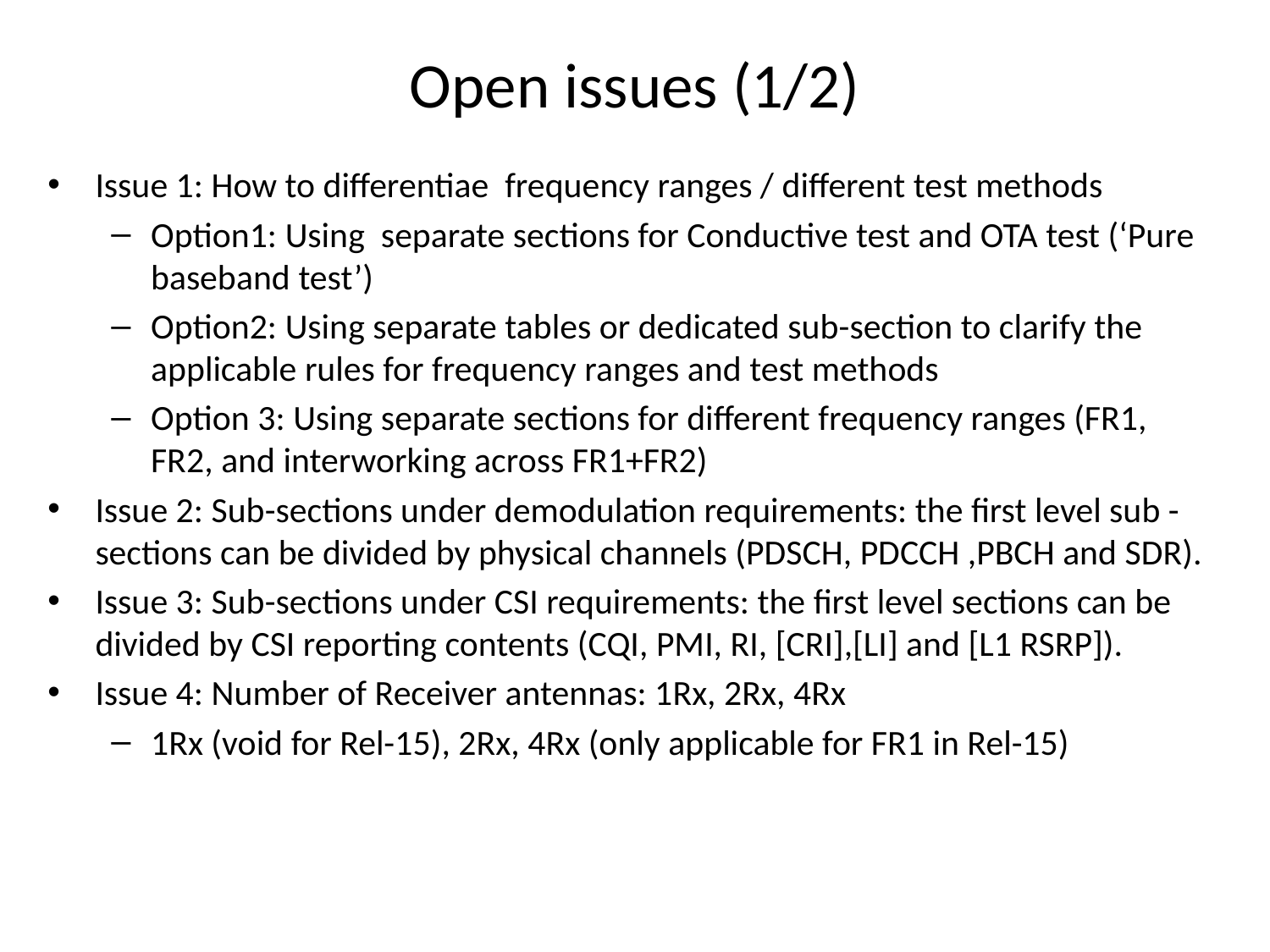

# Open issues (1/2)
Issue 1: How to differentiae  frequency ranges / different test methods
Option1: Using  separate sections for Conductive test and OTA test (‘Pure baseband test’)
Option2: Using separate tables or dedicated sub-section to clarify the applicable rules for frequency ranges and test methods
Option 3: Using separate sections for different frequency ranges (FR1, FR2, and interworking across FR1+FR2)
Issue 2: Sub-sections under demodulation requirements: the first level sub -sections can be divided by physical channels (PDSCH, PDCCH ,PBCH and SDR).
Issue 3: Sub-sections under CSI requirements: the first level sections can be divided by CSI reporting contents (CQI, PMI, RI, [CRI],[LI] and [L1 RSRP]).
Issue 4: Number of Receiver antennas: 1Rx, 2Rx, 4Rx
1Rx (void for Rel-15), 2Rx, 4Rx (only applicable for FR1 in Rel-15)